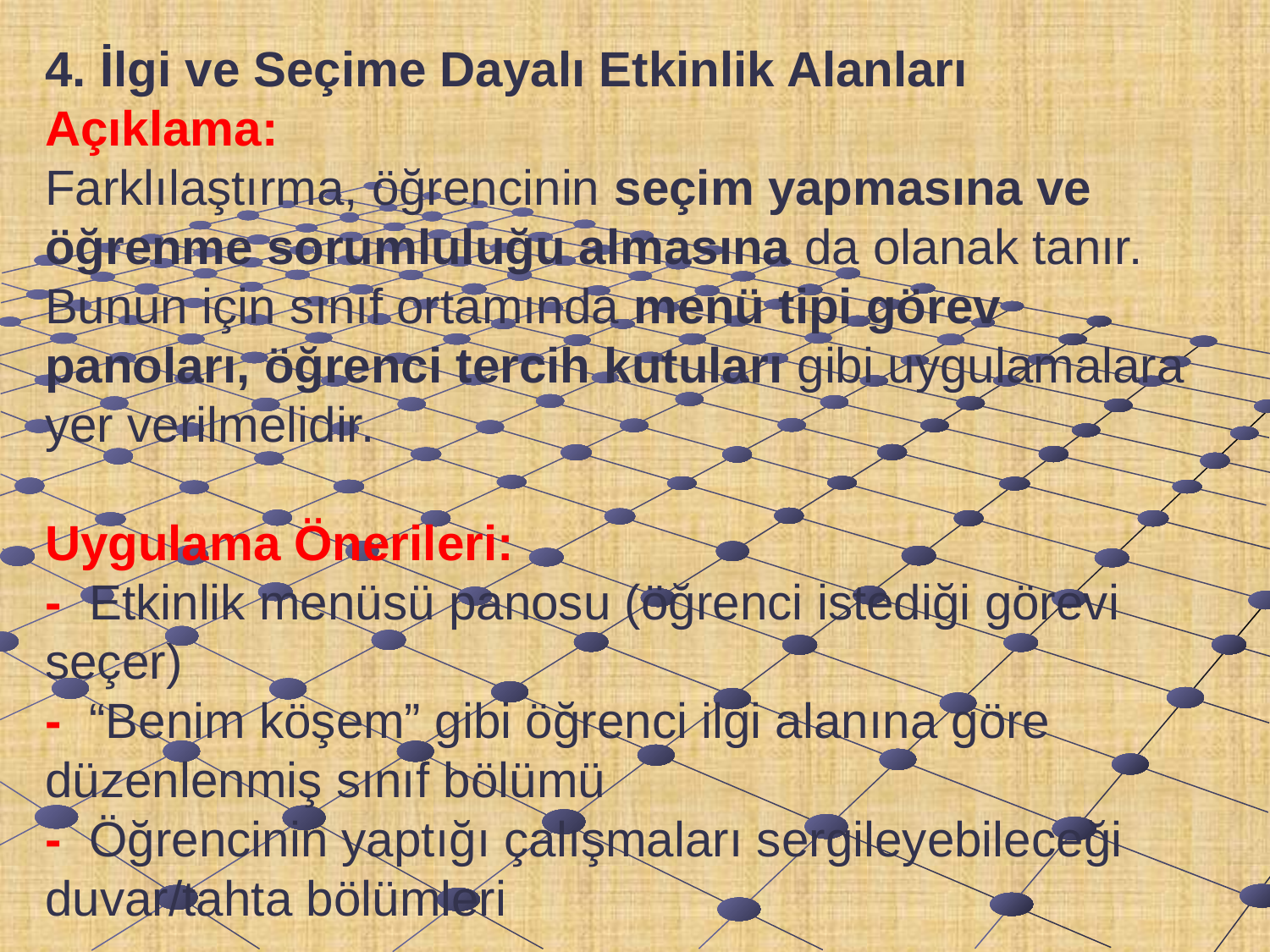

# 4. İlgi ve Seçime Dayalı Etkinlik Alanları Açıklama: Farklılaştırma, öğrencinin seçim yapmasına ve öğrenme sorumluluğu almasına da olanak tanır. Bunun için sınıf ortamında menü tipi görev panoları, öğrenci tercih kutuları gibi uygulamalara yer verilmelidir. Uygulama Önerileri: -  Etkinlik menüsü panosu (öğrenci istediği görevi seçer) -  “Benim köşem” gibi öğrenci ilgi alanına göre düzenlenmiş sınıf bölümü -  Öğrencinin yaptığı çalışmaları sergileyebileceği duvar/tahta bölümleri